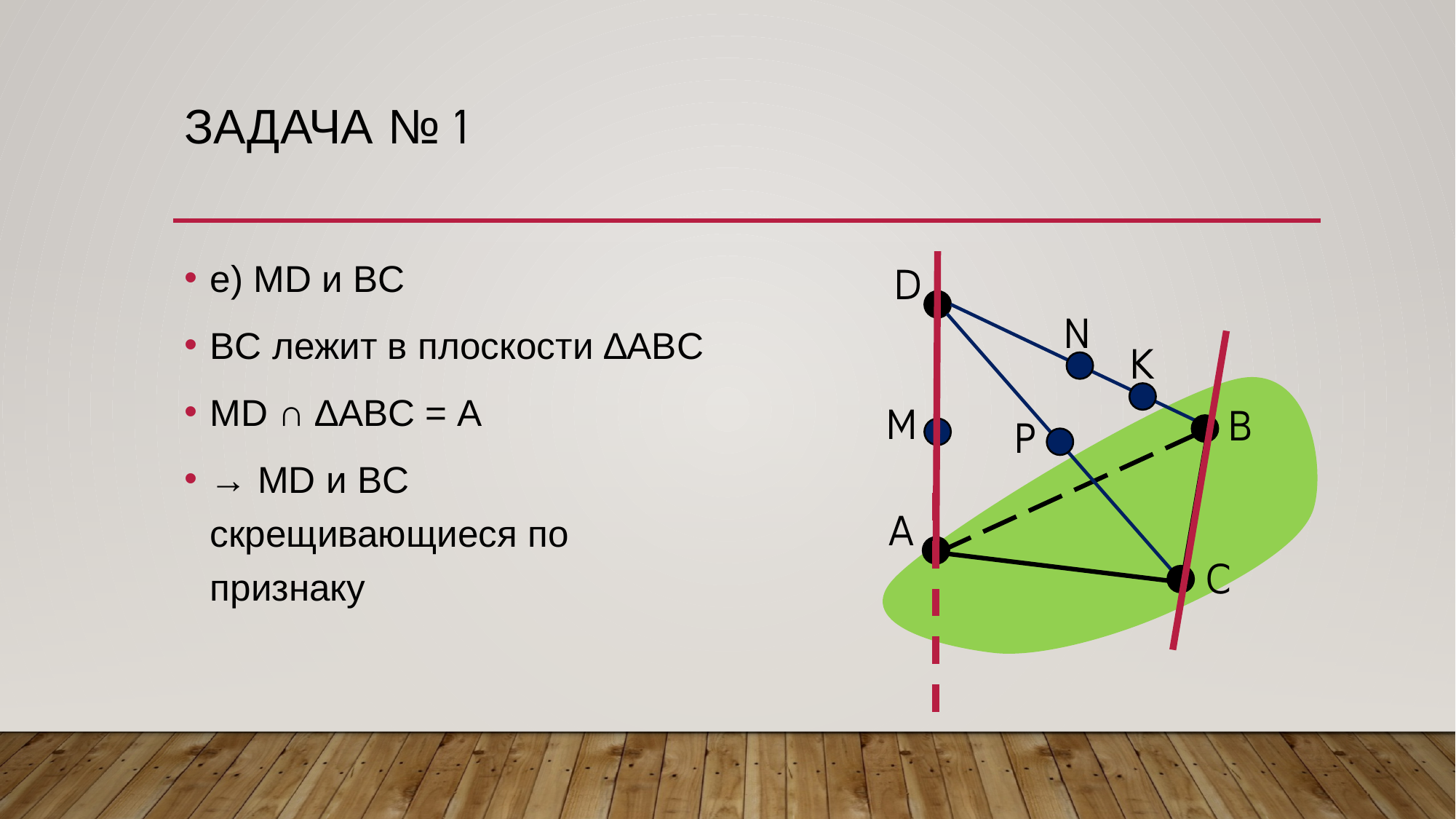

# Задача № 1
е) MD и BC
BC лежит в плоскости ∆ABC
MD ∩ ∆ABC = A
→ MD и BC скрещивающиеся по признаку

D

N
K

M
B
P

A

C